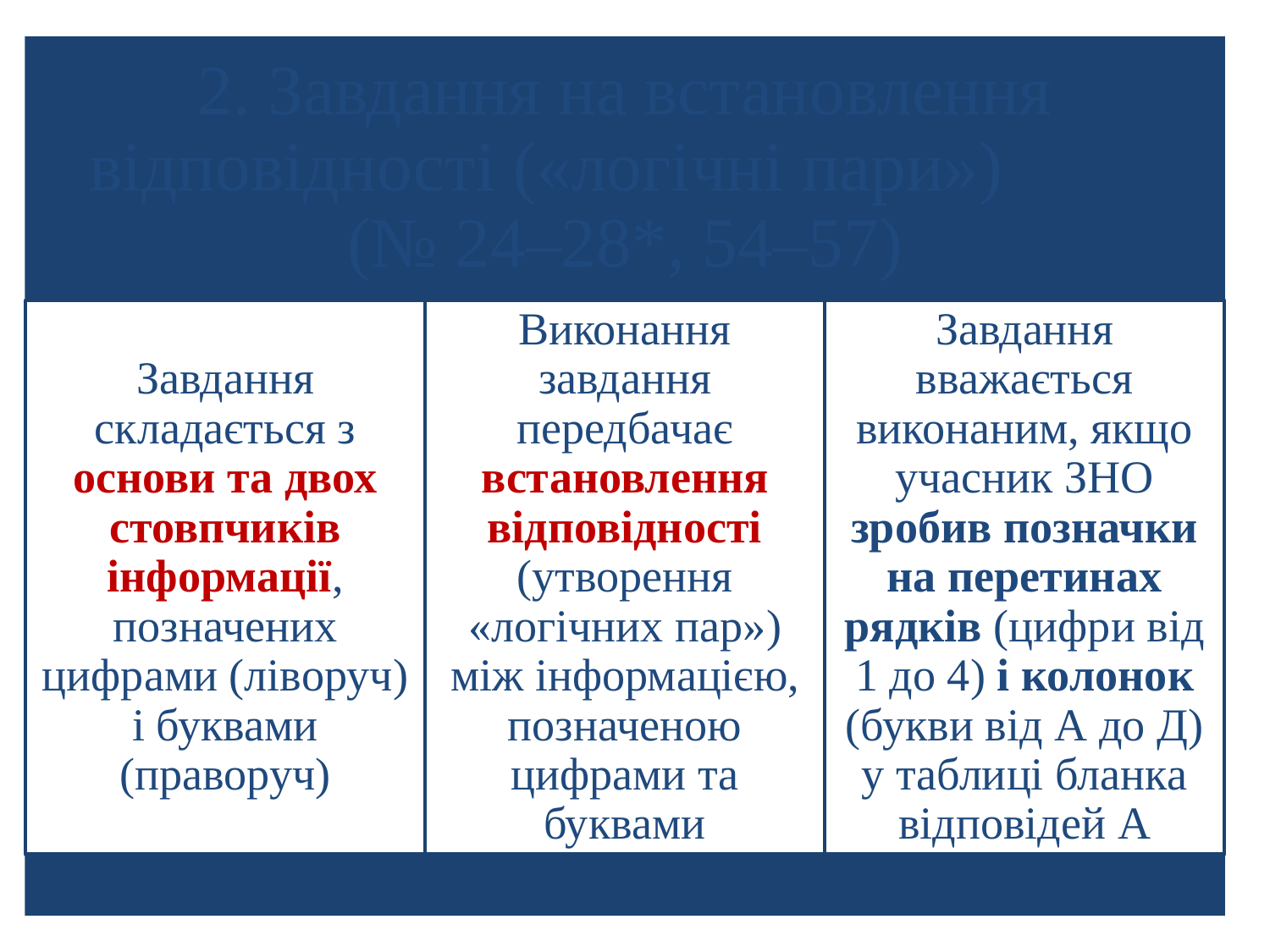

2. Завдання на встановлення відповідності («логічні пари»)          (№ 24–28*, 54–57)
Завдання складається з основи та двох стовпчиків інформації, позначених цифрами (ліворуч) і буквами (праворуч)
Виконання завдання передбачає встановлення відповідності (утворення «логічних пар») між інформацією, позначеною цифрами та буквами
Завдання вважається виконаним, якщо учасник ЗНО зробив позначки на перетинах рядків (цифри від 1 до 4) і колонок (букви від А до Д) у таблиці бланка відповідей А